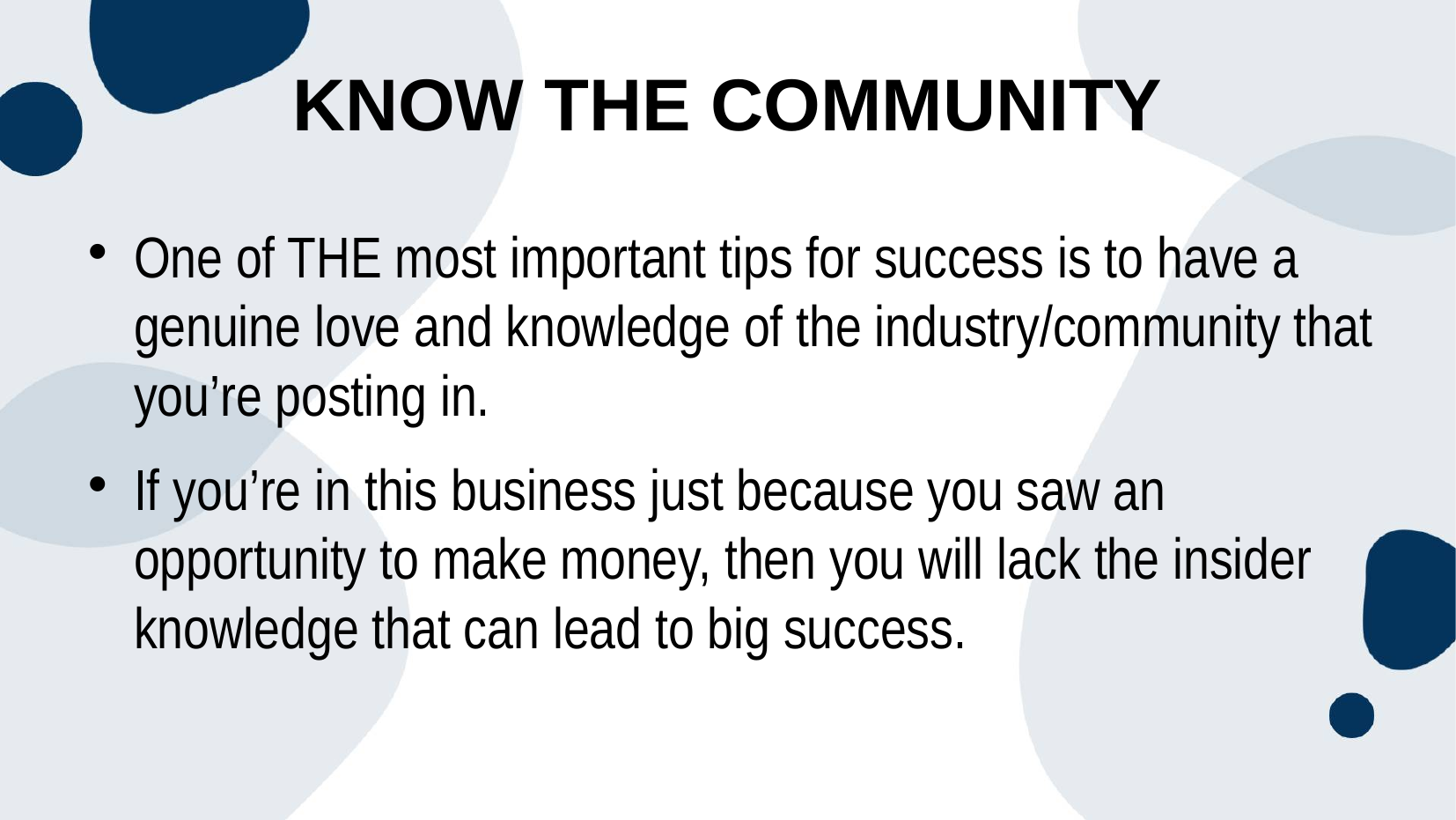

Know the Community
One of THE most important tips for success is to have a genuine love and knowledge of the industry/community that you’re posting in.
If you’re in this business just because you saw an opportunity to make money, then you will lack the insider knowledge that can lead to big success.